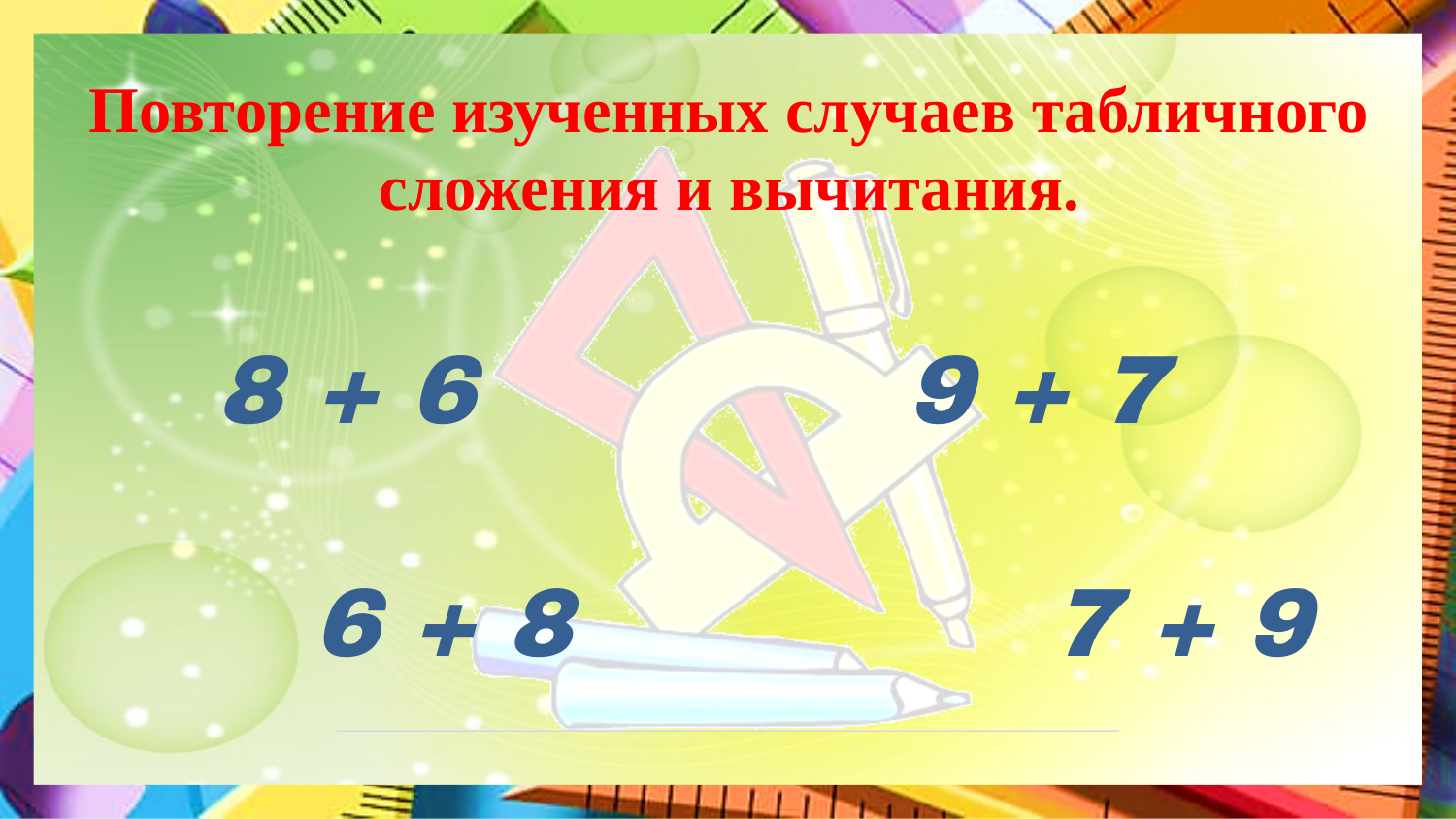

# Повторение изученных случаев табличного сложения и вычитания.
8 + 6 	         9 + 7

   6 + 8 		         7 + 9